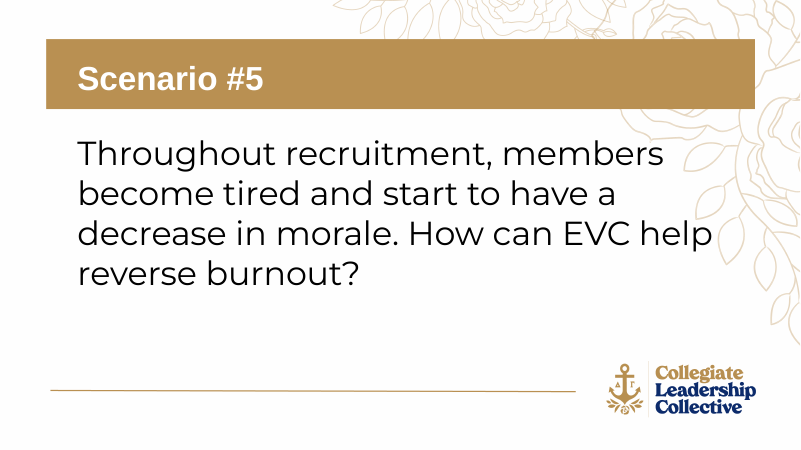

Scenario #5
Throughout recruitment, members become tired and start to have a decrease in morale. How can EVC help reverse burnout?